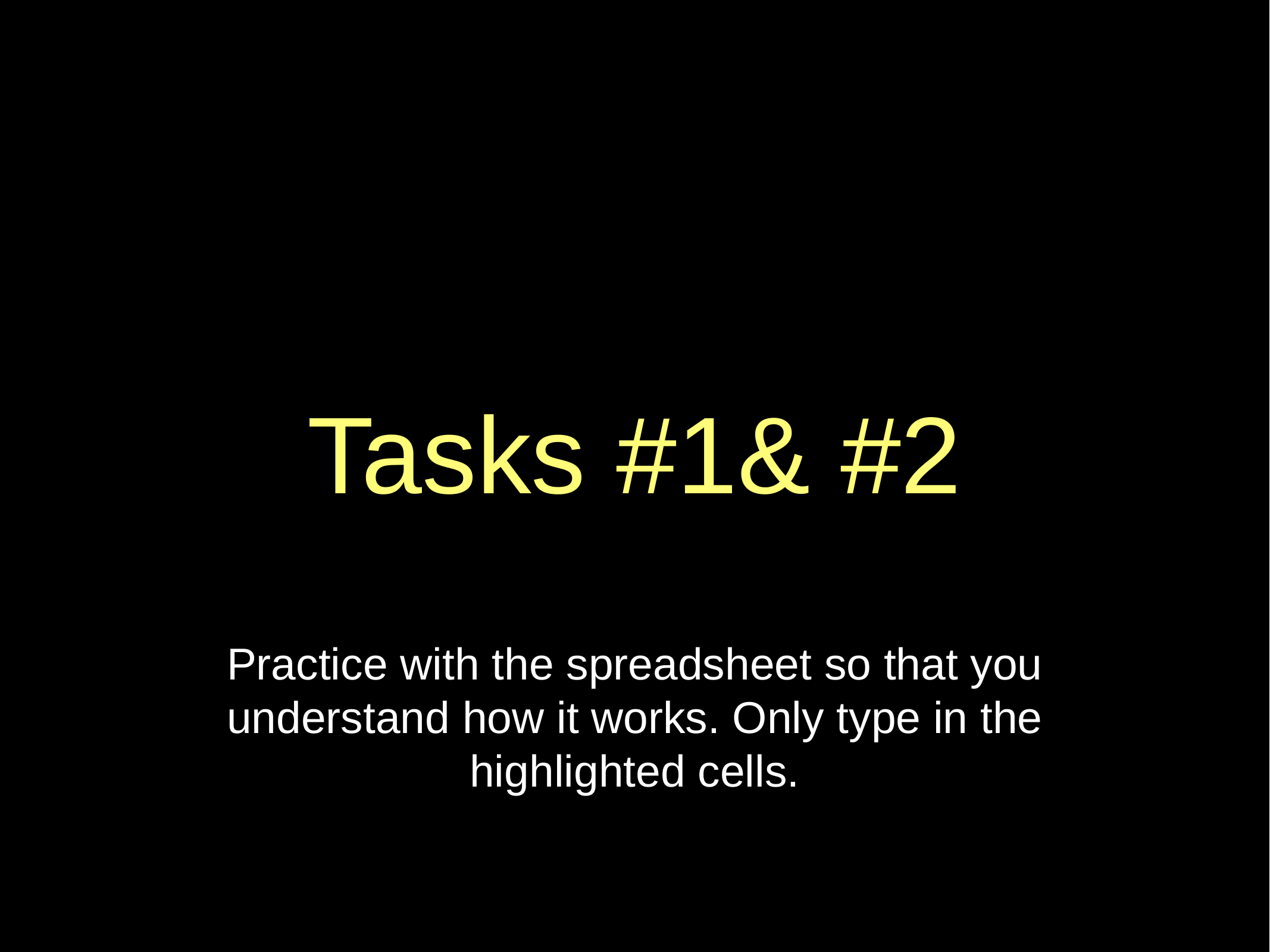

Tasks #1& #2
Practice with the spreadsheet so that you understand how it works. Only type in the highlighted cells.